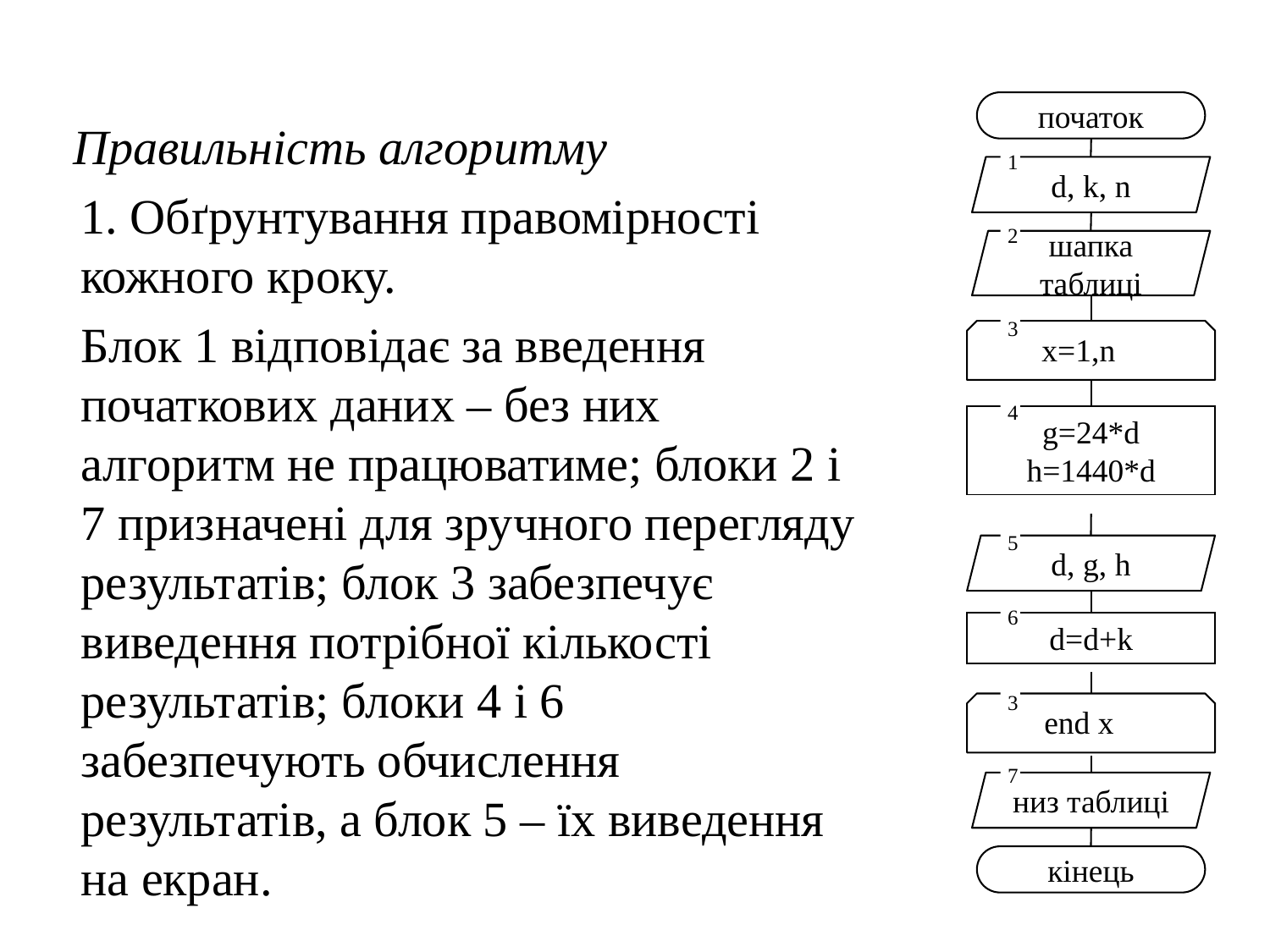

початок
d, k, n
шапка таблиці

x=1,n
g=24*d
h=1440*d
d, g, h
d=d+k

end x
низ таблиці
кінець
1
2
3
4
5
6
3
7
	Правильність алгоритму
1. Обґрунтування правомірності кожного кроку.
Блок 1 відповідає за введення початкових даних – без них алгоритм не працюватиме; блоки 2 і 7 призначені для зручного перегляду результатів; блок 3 забезпечує виведення потрібної кількості результатів; блоки 4 і 6 забезпечують обчислення результатів, а блок 5 – їх виведення на екран.